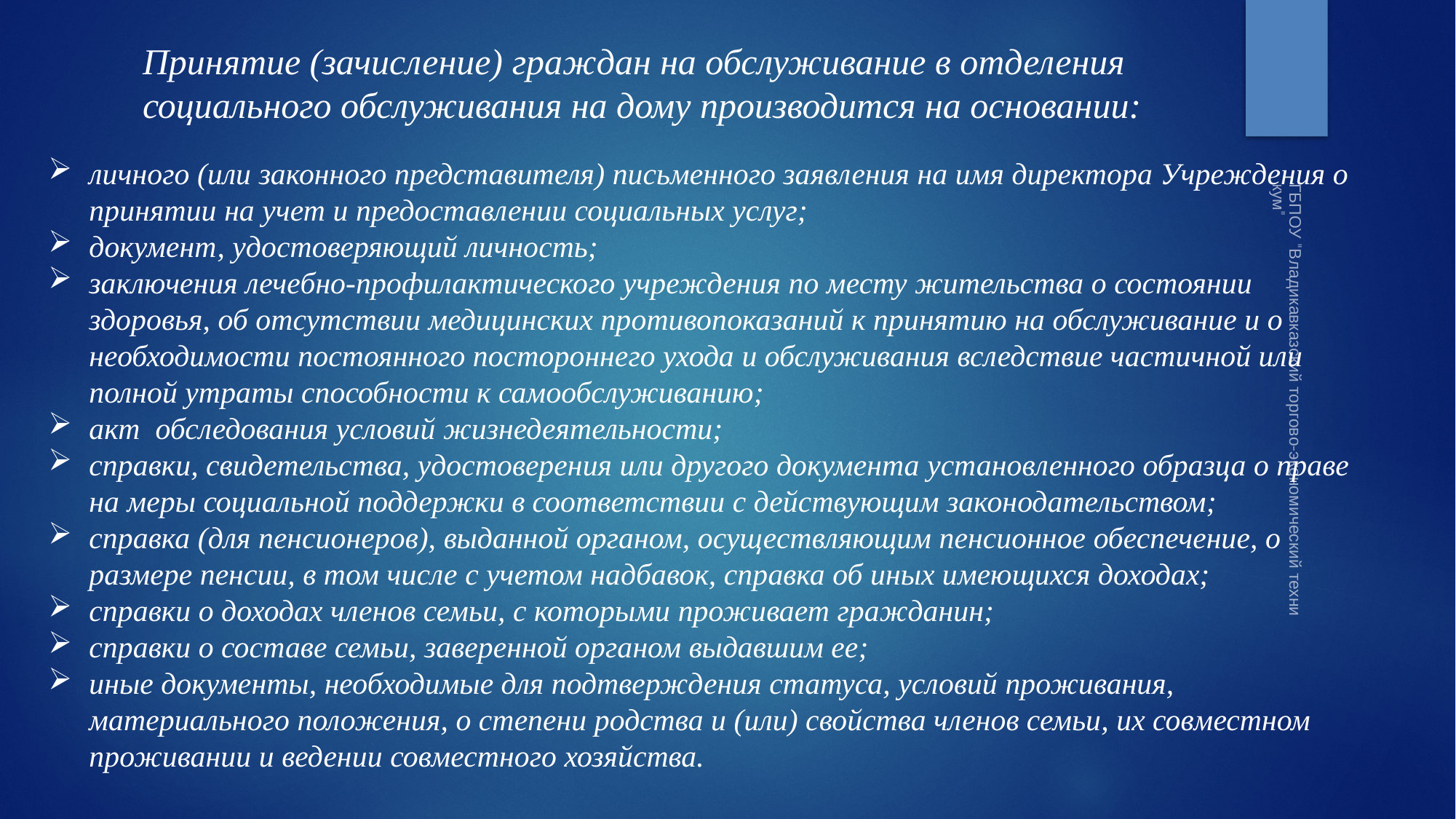

Принятие (зачисление) граждан на обслуживание в отделения социального обслуживания на дому производится на основании:
личного (или законного представителя) письменного заявления на имя директора Учреждения о принятии на учет и предоставлении социальных услуг;
документ, удостоверяющий личность;
заключения лечебно-профилактического учреждения по месту жительства о состоянии здоровья, об отсутствии медицинских противопоказаний к принятию на обслуживание и о необходимости постоянного постороннего ухода и обслуживания вследствие частичной или полной утраты способности к самообслуживанию;
акт  обследования условий жизнедеятельности;
справки, свидетельства, удостоверения или другого документа установленного образца о праве на меры социальной поддержки в соответствии с действующим законодательством;
справка (для пенсионеров), выданной органом, осуществляющим пенсионное обеспечение, о размере пенсии, в том числе с учетом надбавок, справка об иных имеющихся доходах;
справки о доходах членов семьи, с которыми проживает гражданин;
справки о составе семьи, заверенной органом выдавшим ее;
иные документы, необходимые для подтверждения статуса, условий проживания, материального положения, о степени родства и (или) свойства членов семьи, их совместном проживании и ведении совместного хозяйства.
ГБПОУ "Владикавказский торгово-экономический техникум"